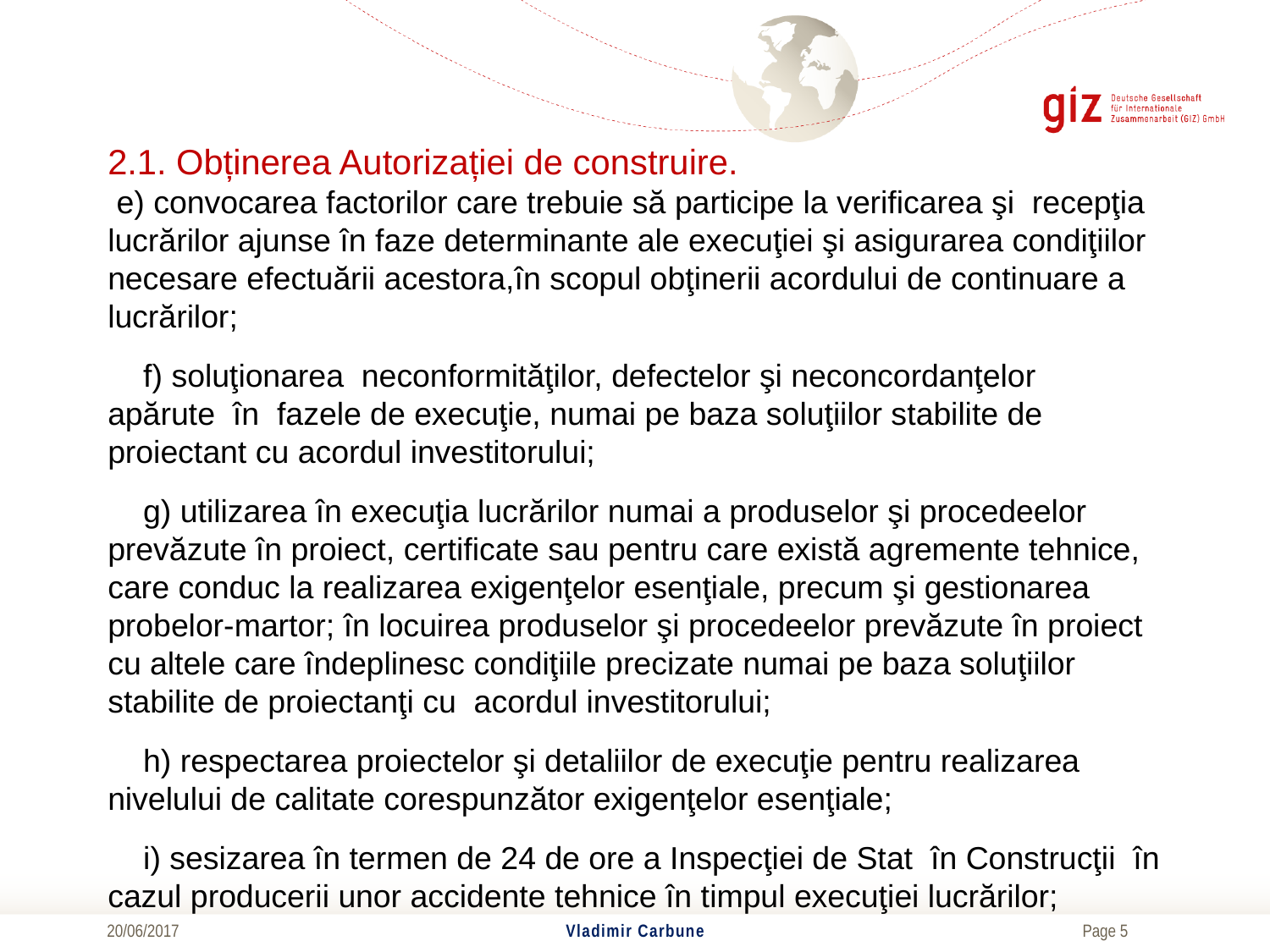

# 2.1. Obținerea Autorizației de construire.
 e) convocarea factorilor care trebuie să participe la verificarea şi  recepţia lucrărilor ajunse în faze determinante ale execuţiei şi asigurarea condiţiilor necesare efectuării acestora,în scopul obţinerii acordului de continuare a lucrărilor;
    f) soluţionarea  neconformităţilor, defectelor şi neconcordanţelor apărute  în  fazele de execuţie, numai pe baza soluţiilor stabilite de proiectant cu acordul investitorului;
    g) utilizarea în execuţia lucrărilor numai a produselor şi procedeelor prevăzute în proiect, certificate sau pentru care există agremente tehnice, care conduc la realizarea exigenţelor esenţiale, precum şi gestionarea probelor-martor; în locuirea produselor şi procedeelor prevăzute în proiect cu altele care îndeplinesc condiţiile precizate numai pe baza soluţiilor stabilite de proiectanţi cu  acordul investitorului;
    h) respectarea proiectelor şi detaliilor de execuţie pentru realizarea nivelului de calitate corespunzător exigenţelor esenţiale;
    i) sesizarea în termen de 24 de ore a Inspecţiei de Stat  în Construcţii  în cazul producerii unor accidente tehnice în timpul execuţiei lucrărilor;

20/06/2017
Vladimir Carbune